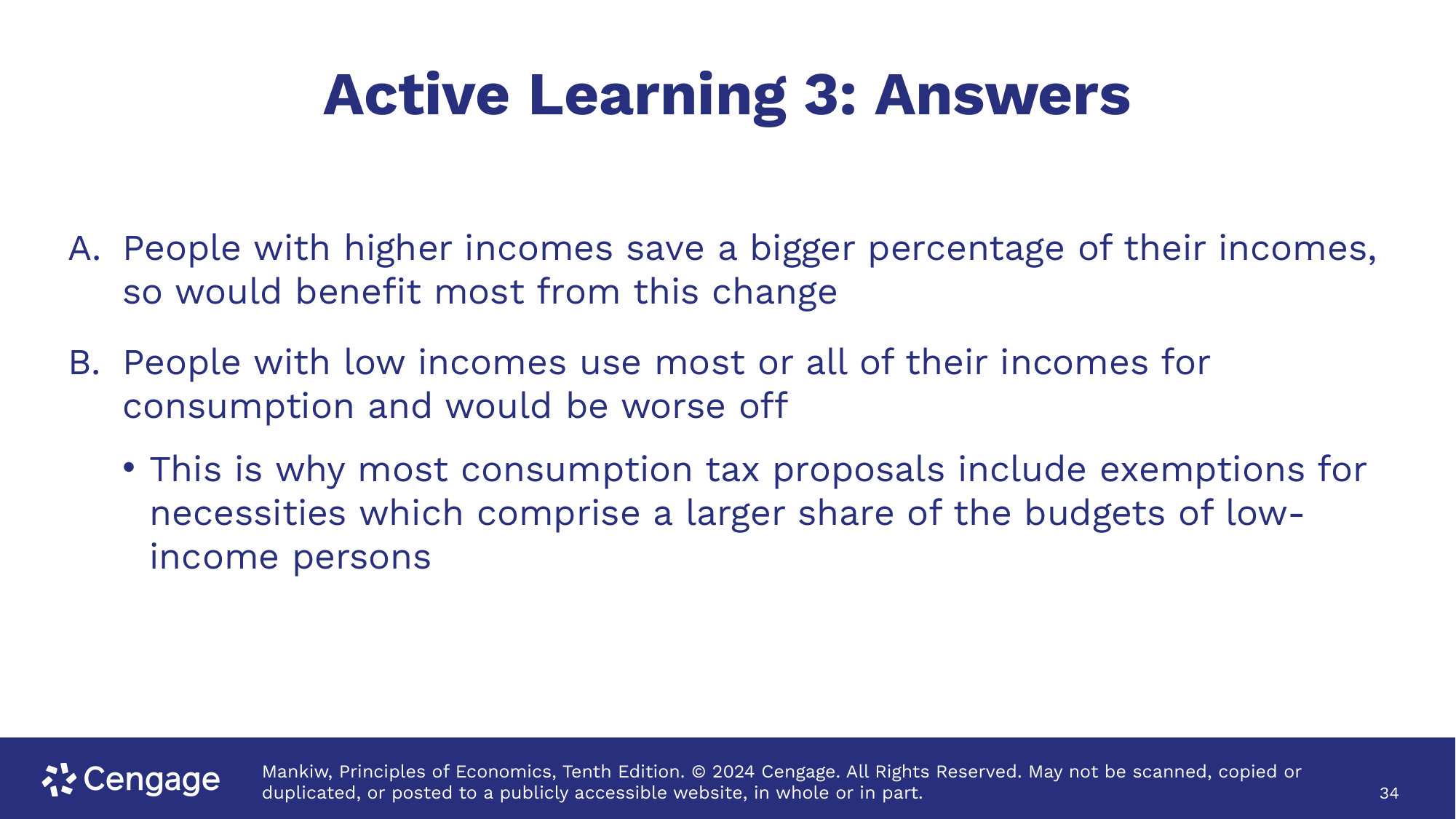

# Active Learning 3: Answers
People with higher incomes save a bigger percentage of their incomes, so would benefit most from this change
People with low incomes use most or all of their incomes for consumption and would be worse off
This is why most consumption tax proposals include exemptions for necessities which comprise a larger share of the budgets of low-income persons